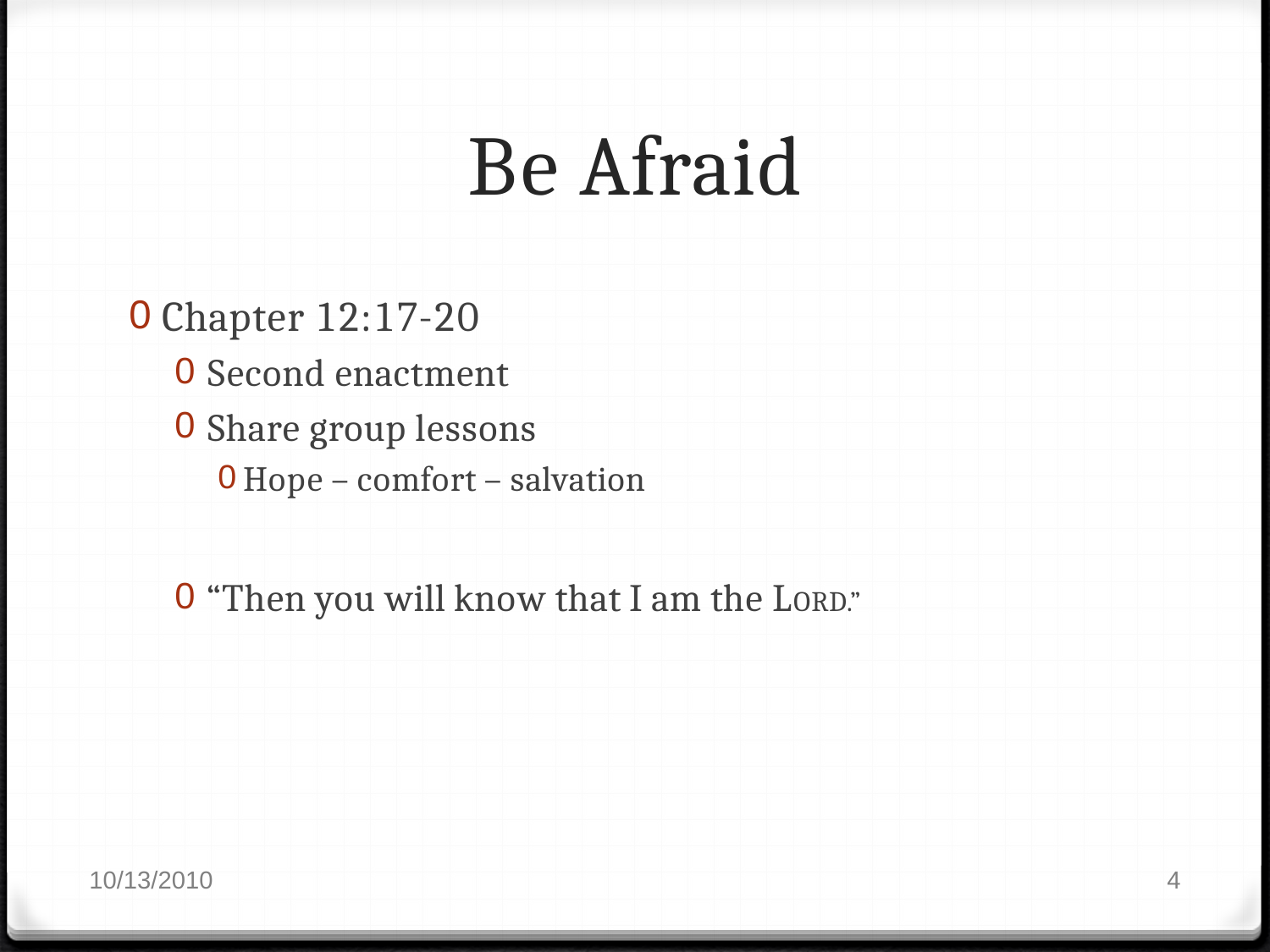

# Be Afraid
Chapter 12:17-20
Second enactment
Share group lessons
Hope – comfort – salvation

“Then you will know that I am the LORD.”
10/13/2010

4